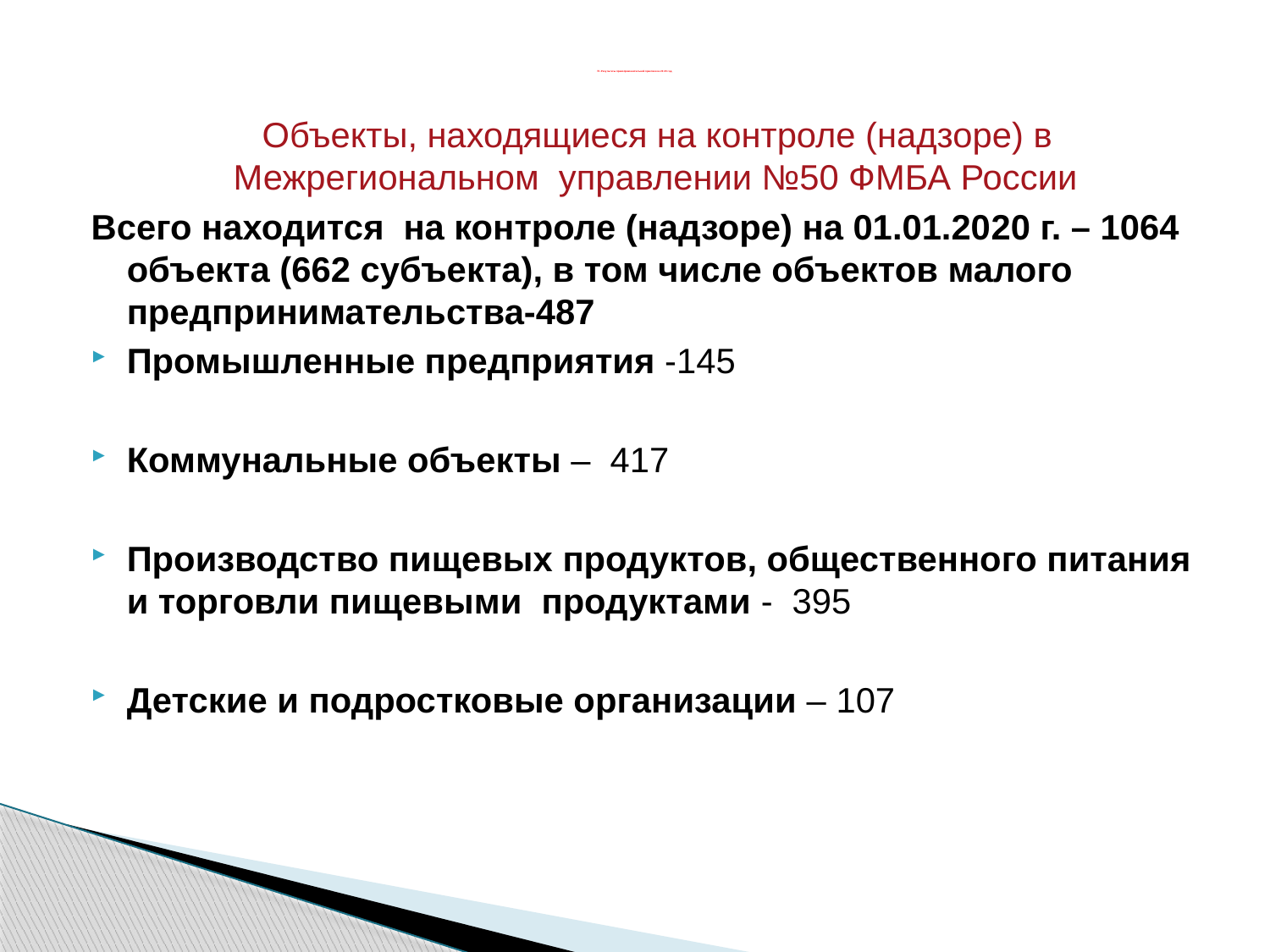

# IV.Результаты правоприменительной практики за 2020 год.
   Объекты, находящиеся на контроле (надзоре) в Межрегиональном  управлении №50 ФМБА России
Всего находится  на контроле (надзоре) на 01.01.2020 г. – 1064 объекта (662 субъекта), в том числе объектов малого предпринимательства-487
Промышленные предприятия -145

Коммунальные объекты –  417

Производство пищевых продуктов, общественного питания и торговли пищевыми  продуктами -  395

Детские и подростковые организации – 107